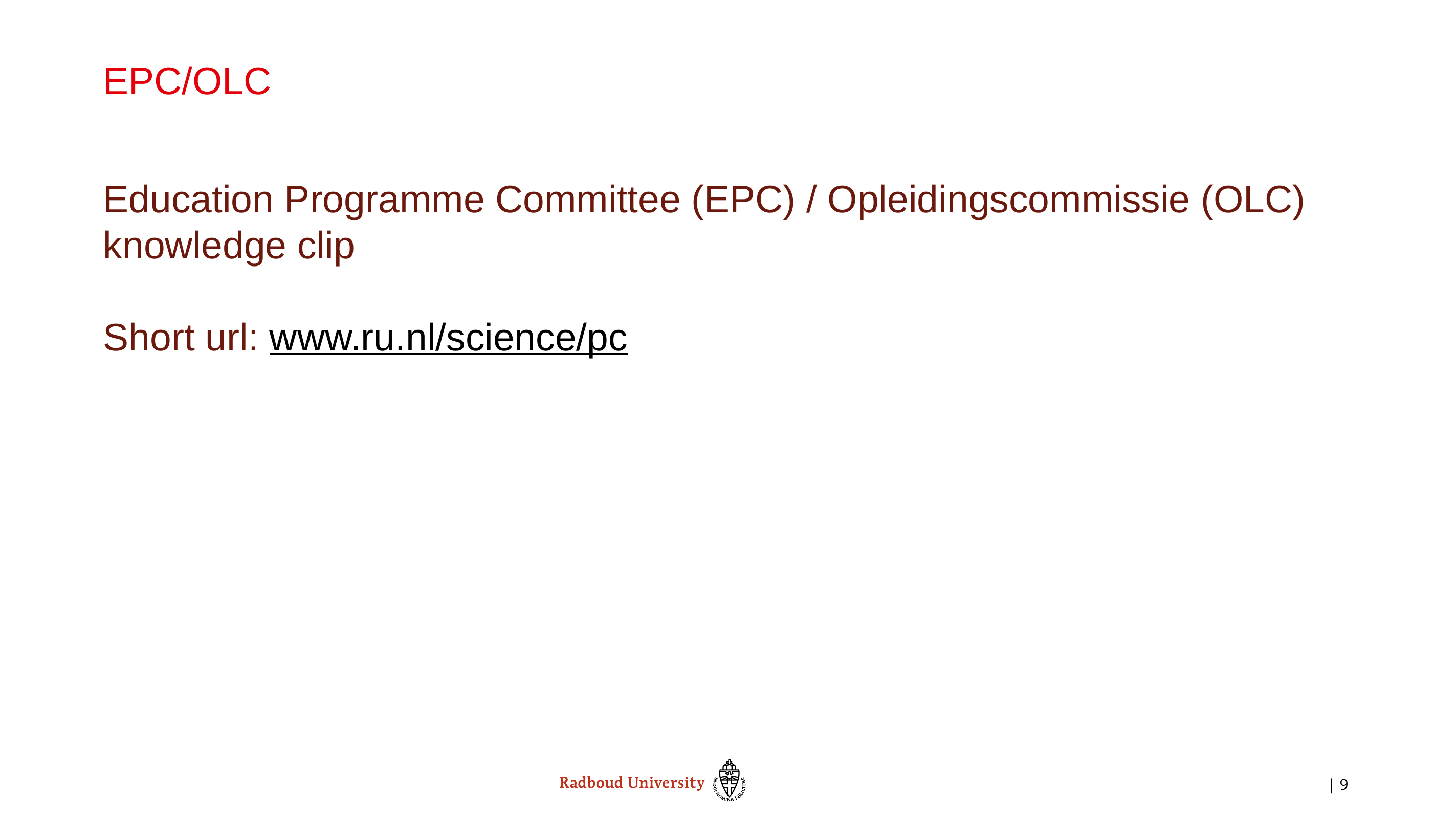

# Epc/OLC
Education Programme Committee (EPC) / Opleidingscommissie (OLC) knowledge clip

Short url: www.ru.nl/science/pc

| 9